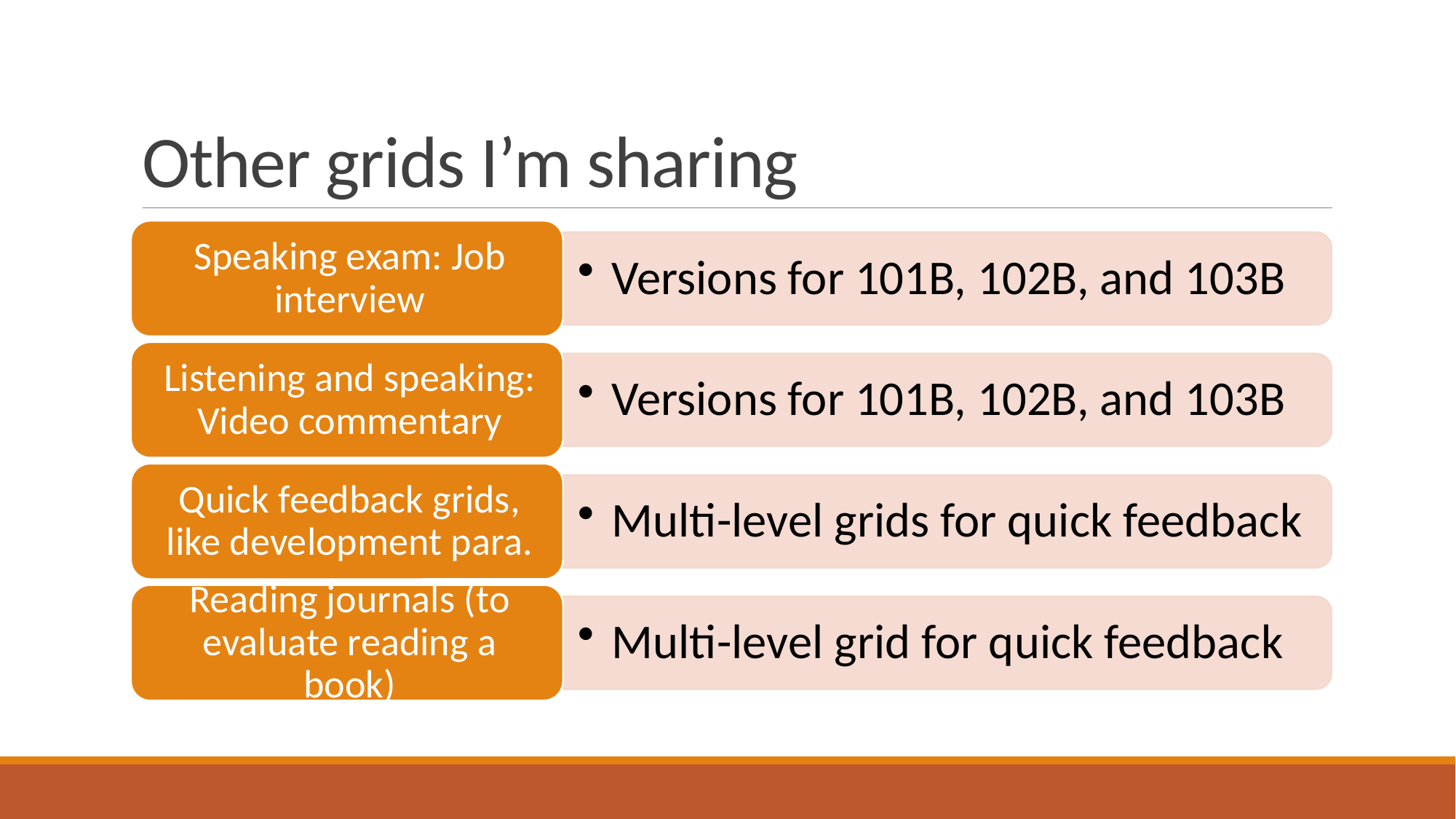

# Other grids I’m sharing
Versions for 101B, 102B, and 103B
Speaking exam: Job interview
Versions for 101B, 102B, and 103B
Listening and speaking: Video commentary
Multi-level grids for quick feedback
Quick feedback grids, like development para.
Multi-level grid for quick feedback
Reading journals (to evaluate reading a book)